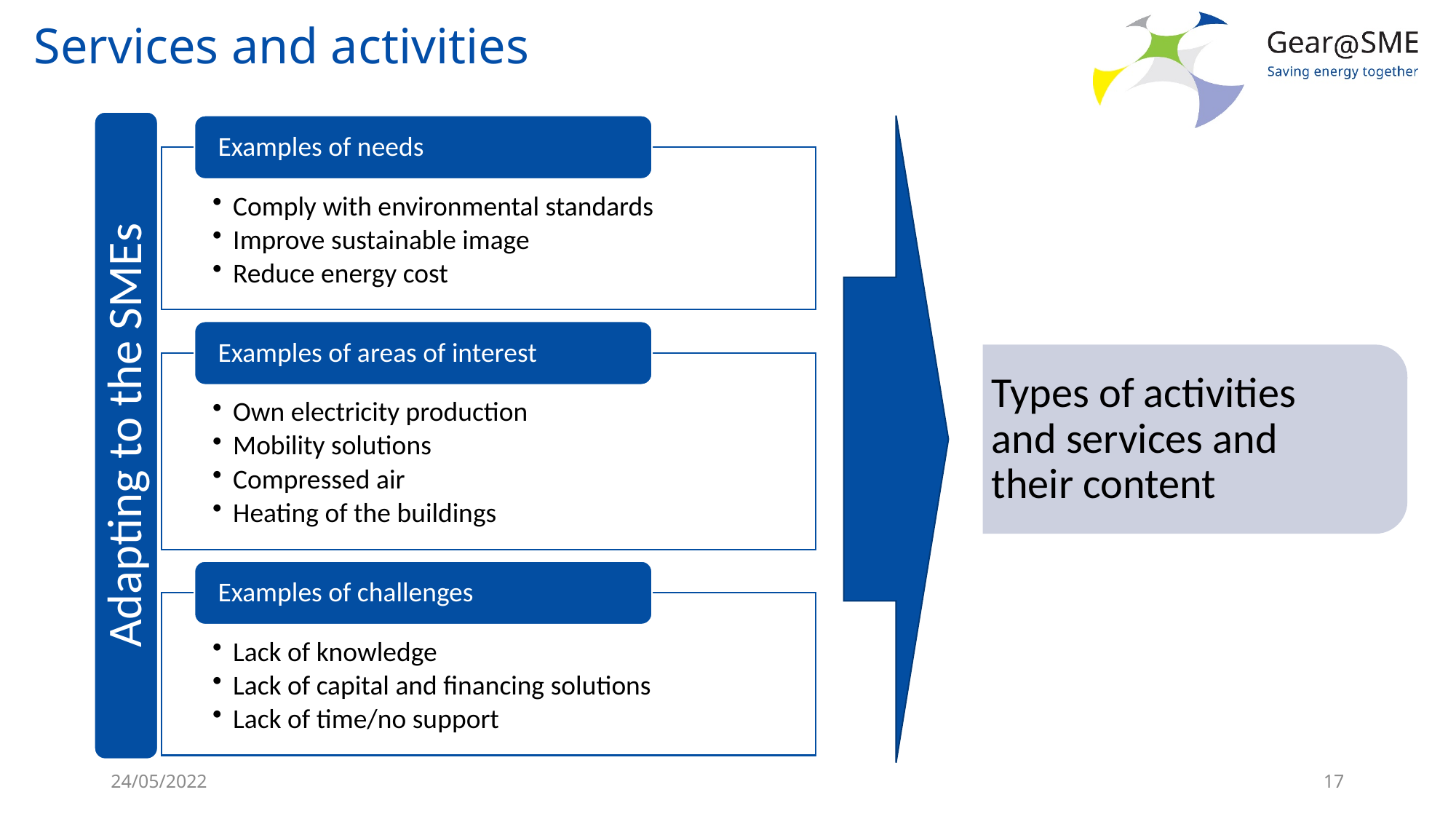

Services and activities
Comply with environmental standards
Improve sustainable image
Reduce energy cost
Examples of needs
Own electricity production
Mobility solutions
Compressed air
Heating of the buildings
Examples of areas of interest
Lack of knowledge
Lack of capital and financing solutions
Lack of time/no support
Examples of challenges

Types of activities and services and their content

Adapting to the SMEs

24/05/2022
17